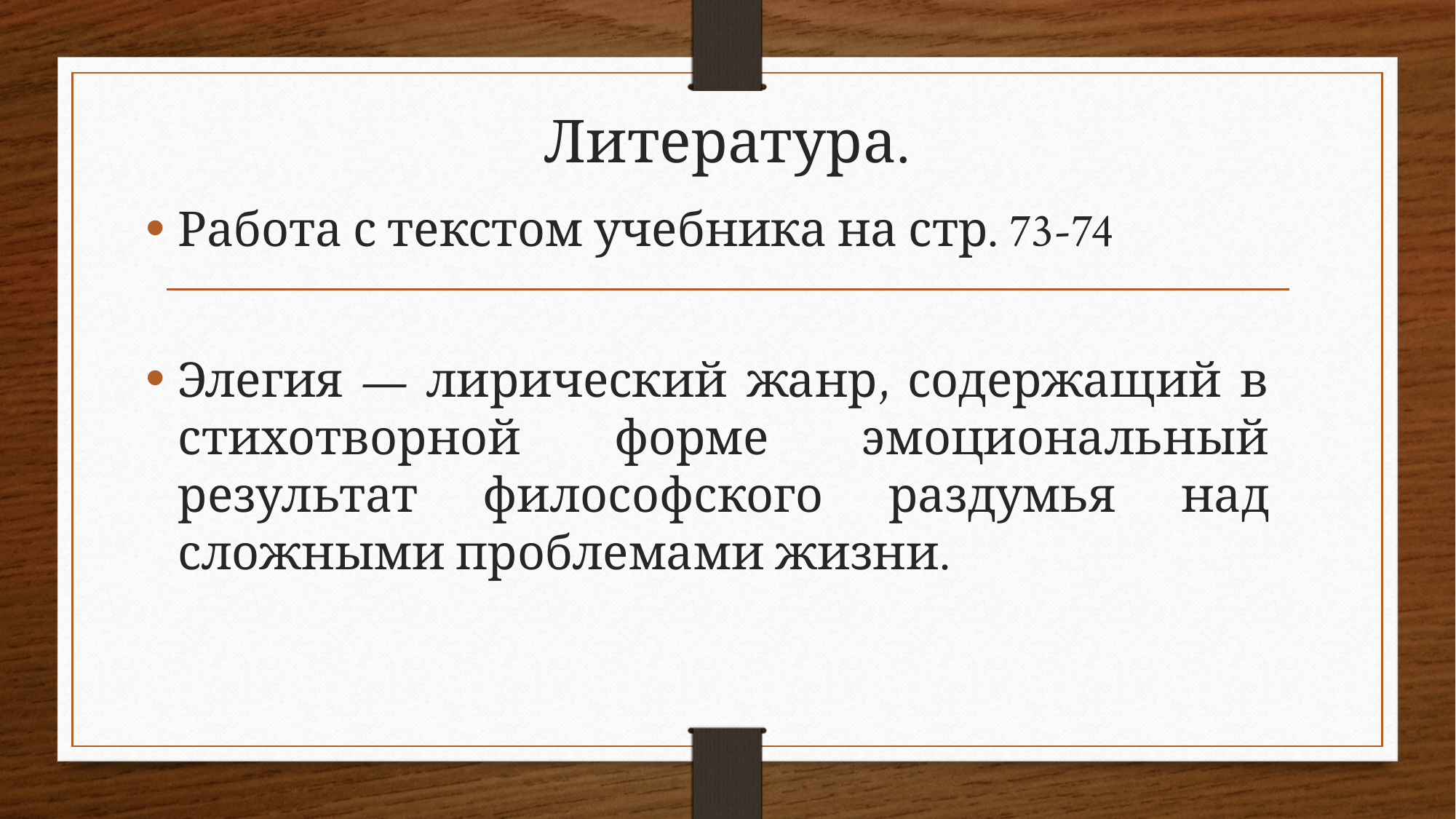

# Литература.
Работа с текстом учебника на стр. 73-74

Элегия — лирический жанр, содержащий в стихотворной форме эмоциональный результат философского раздумья над сложными проблемами жизни.